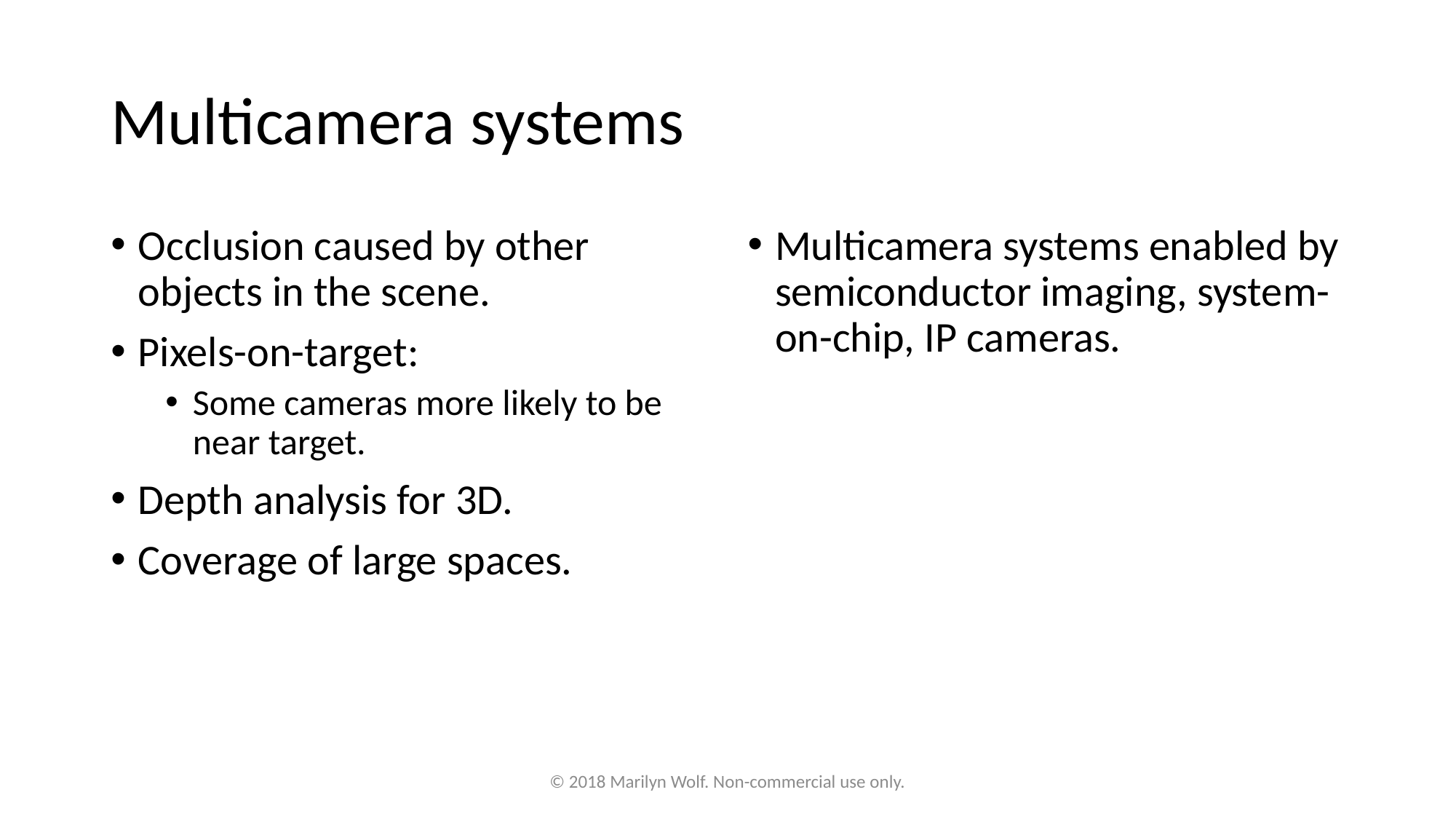

# Multicamera systems
Occlusion caused by other objects in the scene.
Pixels-on-target:
Some cameras more likely to be near target.
Depth analysis for 3D.
Coverage of large spaces.
Multicamera systems enabled by semiconductor imaging, system-on-chip, IP cameras.
© 2018 Marilyn Wolf. Non-commercial use only.